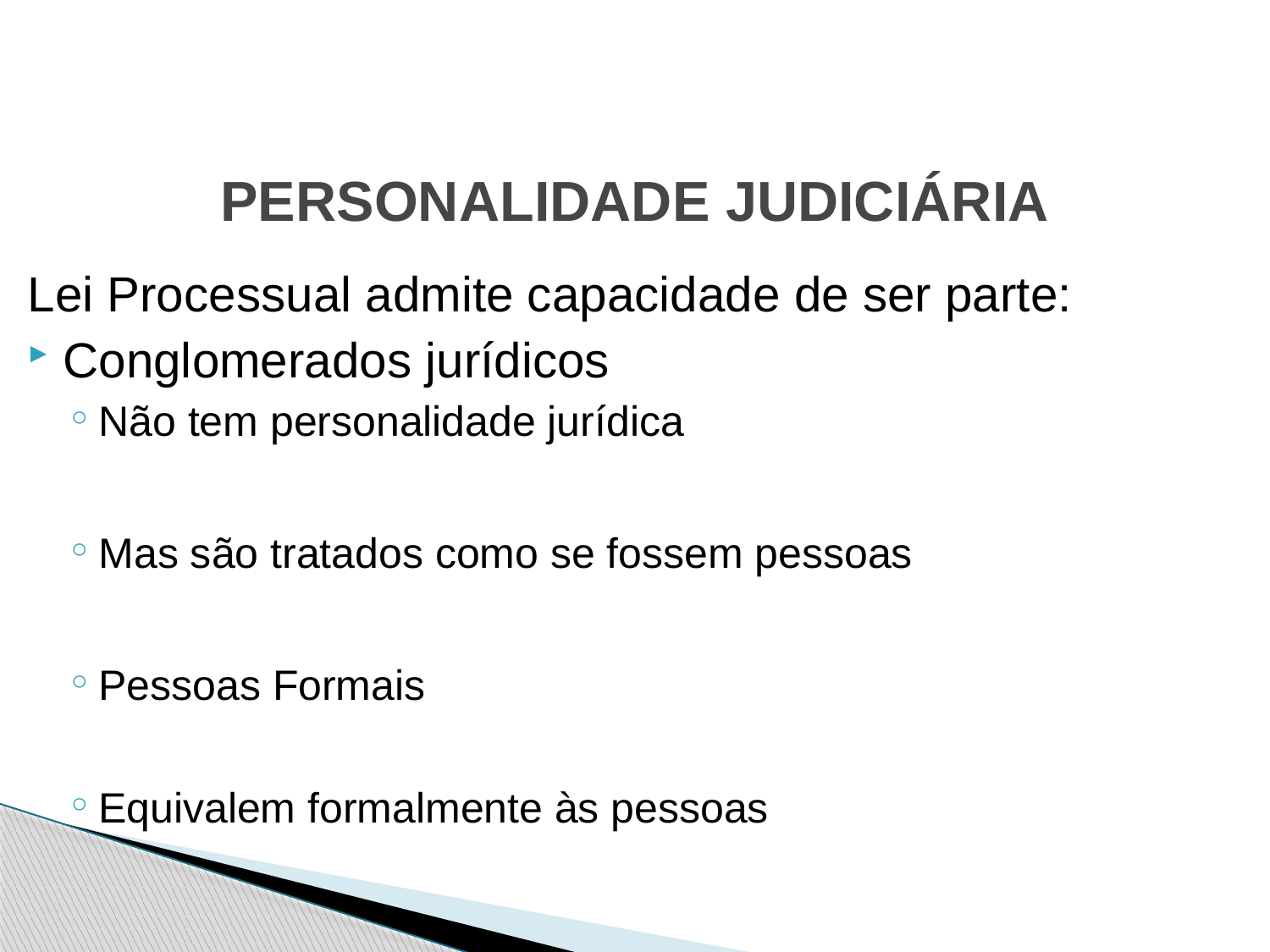

# PERSONALIDADE JUDICIÁRIA

Lei Processual admite capacidade de ser parte:
Conglomerados jurídicos
Não tem personalidade jurídica

Mas são tratados como se fossem pessoas

Pessoas Formais

Equivalem formalmente às pessoas